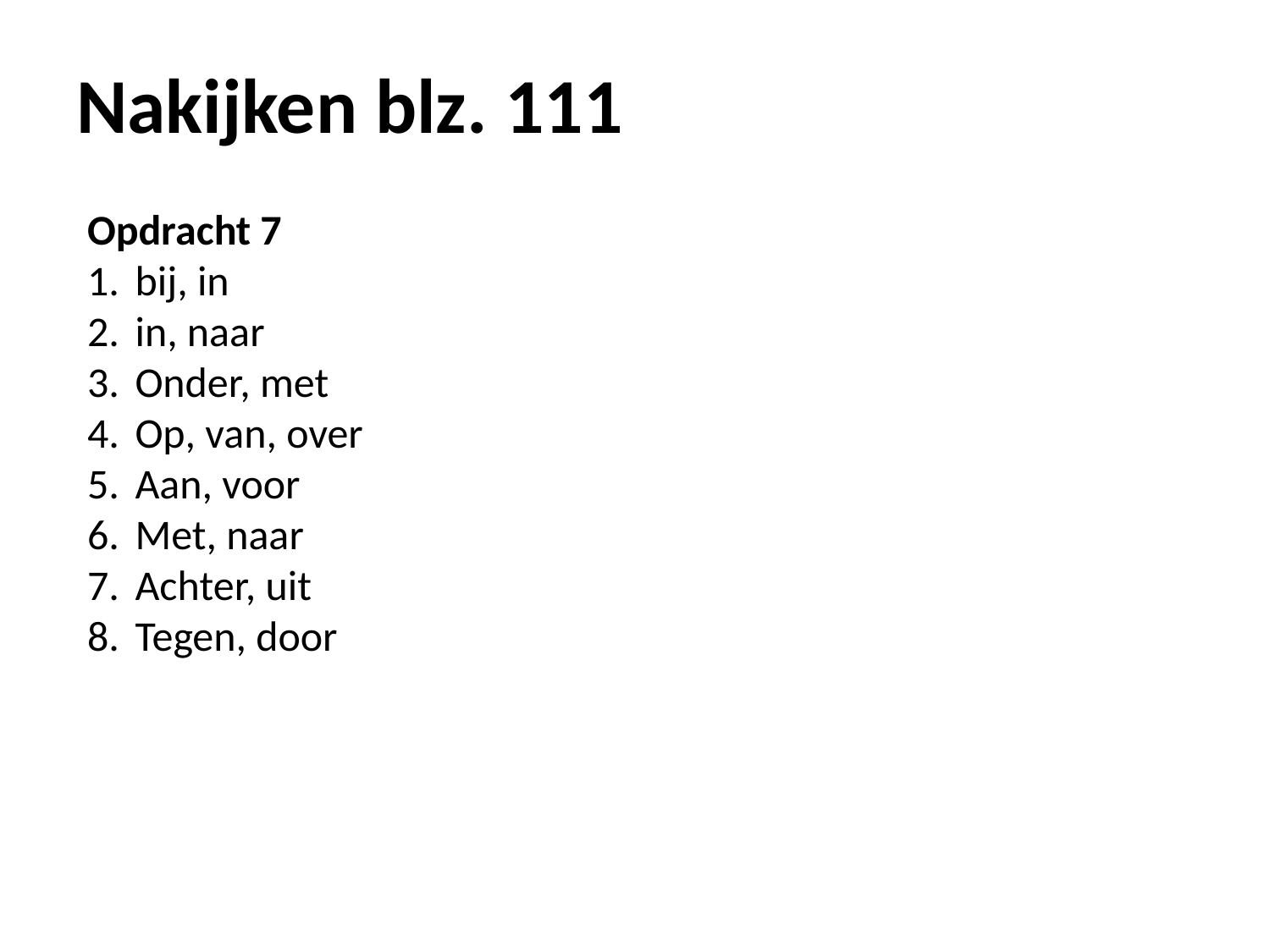

# Nakijken blz. 111
Opdracht 7
bij, in
in, naar
Onder, met
Op, van, over
Aan, voor
Met, naar
Achter, uit
Tegen, door